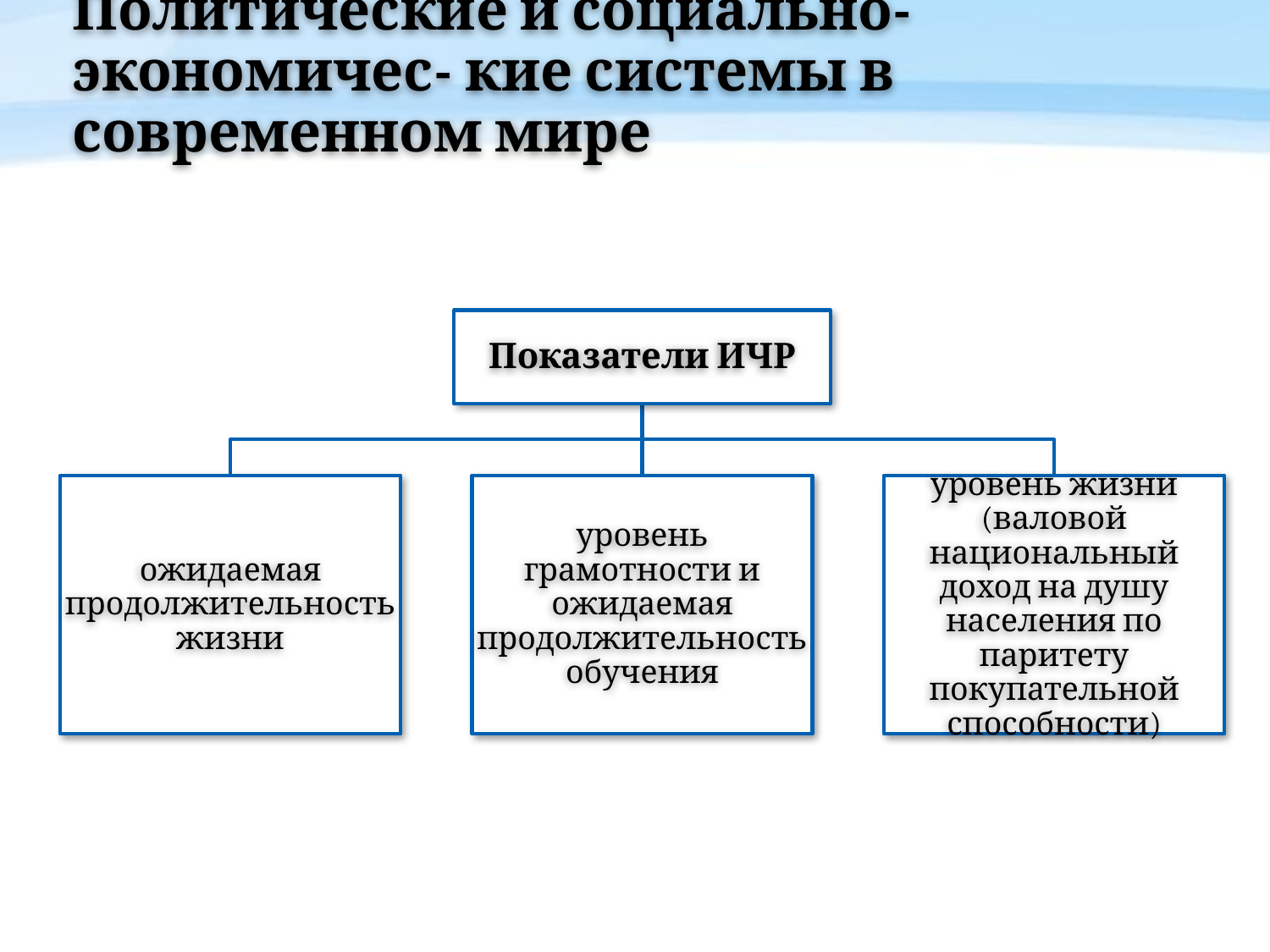

# Политические и социально-экономичес- кие системы в современном мире

Показатели ИЧР

ожидаемая продолжительность жизни

уровень грамотности и ожидаемая продолжительность обучения

уровень жизни (валовой национальный доход на душу населения по паритету покупательной способности)